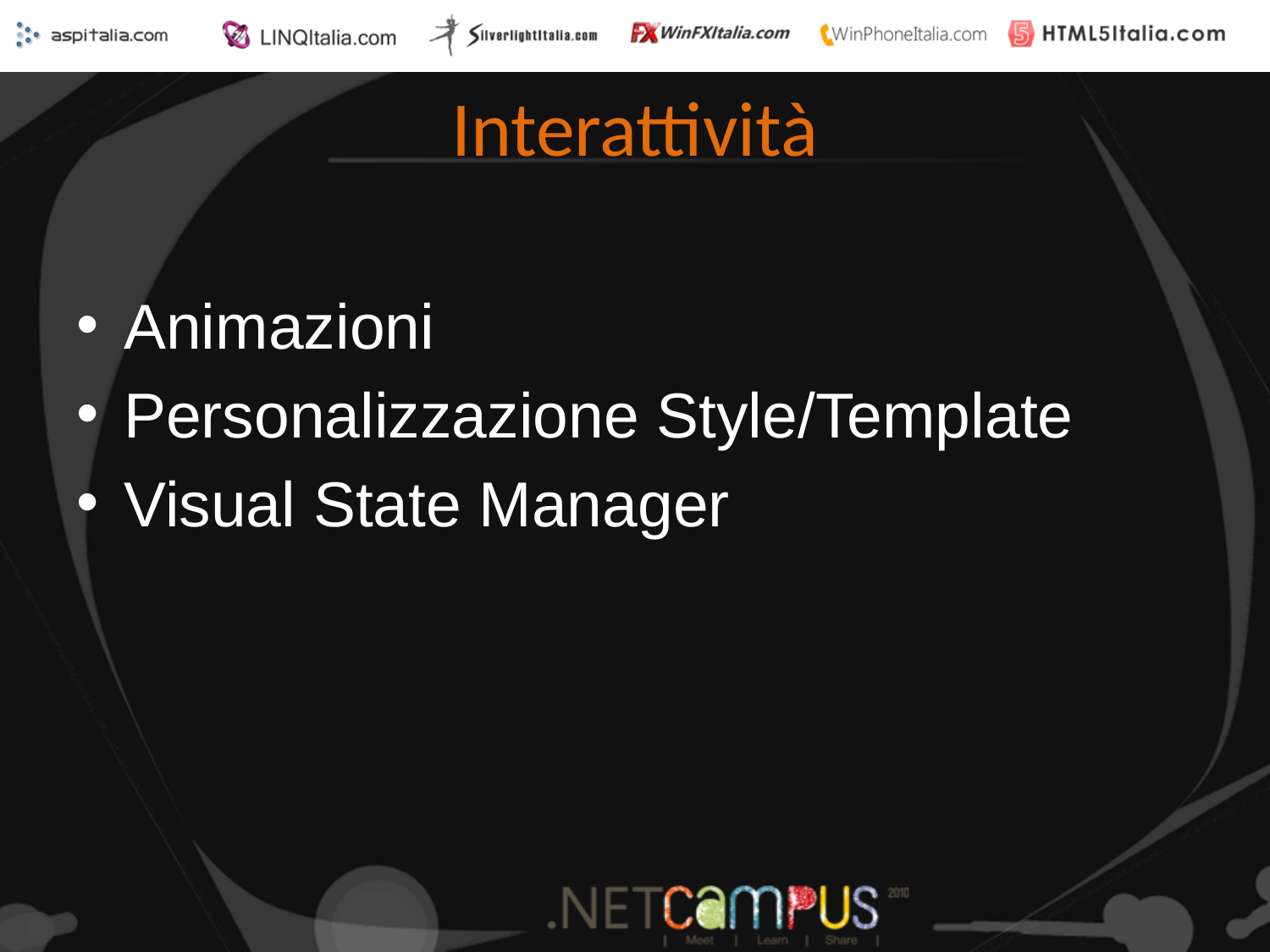

# Interattività

Animazioni
Personalizzazione Style/Template
Visual State Manager